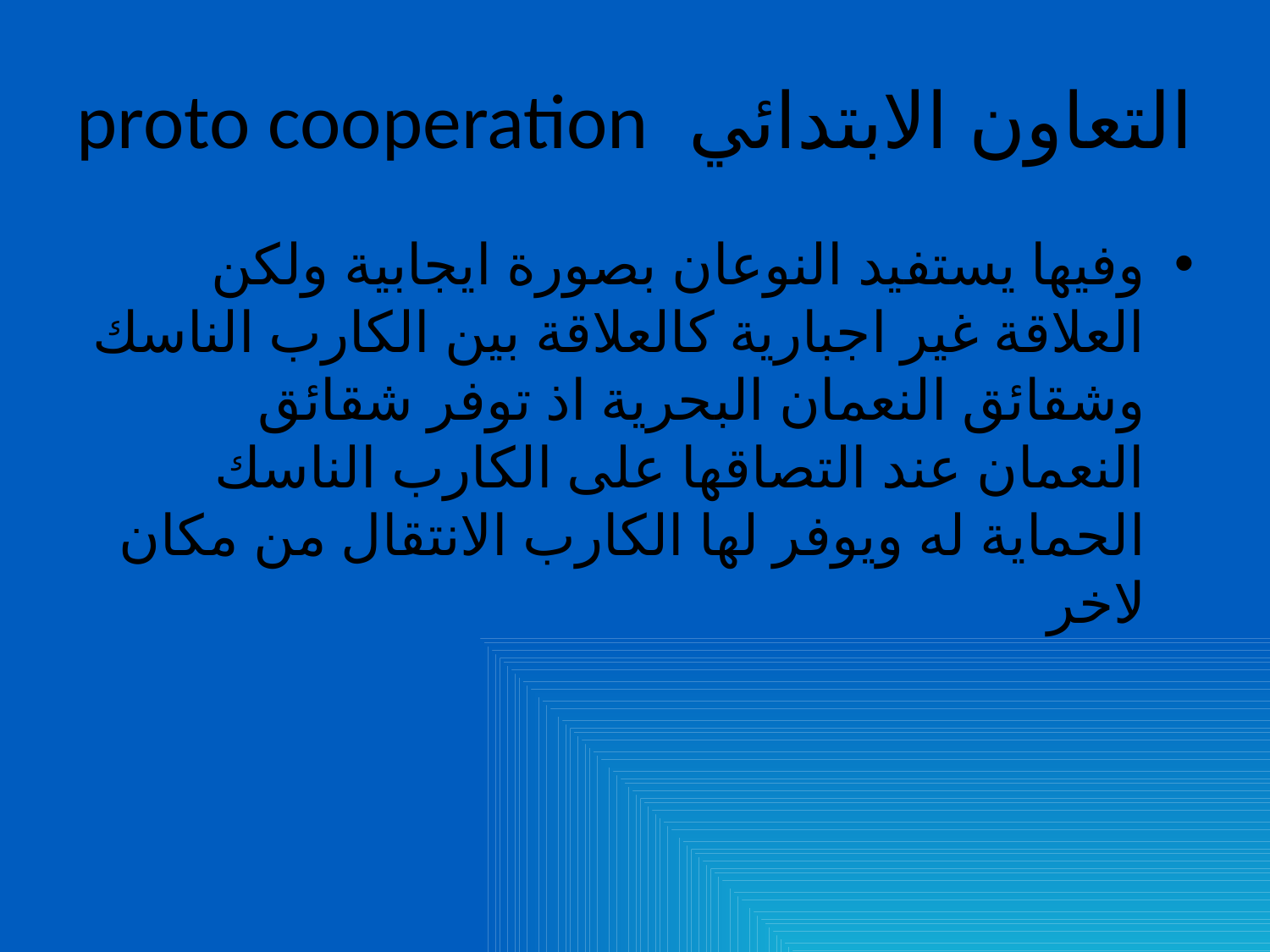

# التعاون الابتدائي  proto cooperation
وفيها يستفيد النوعان بصورة ايجابية ولكن العلاقة غير اجبارية كالعلاقة بين الكارب الناسك وشقائق النعمان البحرية اذ توفر شقائق النعمان عند التصاقها على الكارب الناسك الحماية له ويوفر لها الكارب الانتقال من مكان لاخر